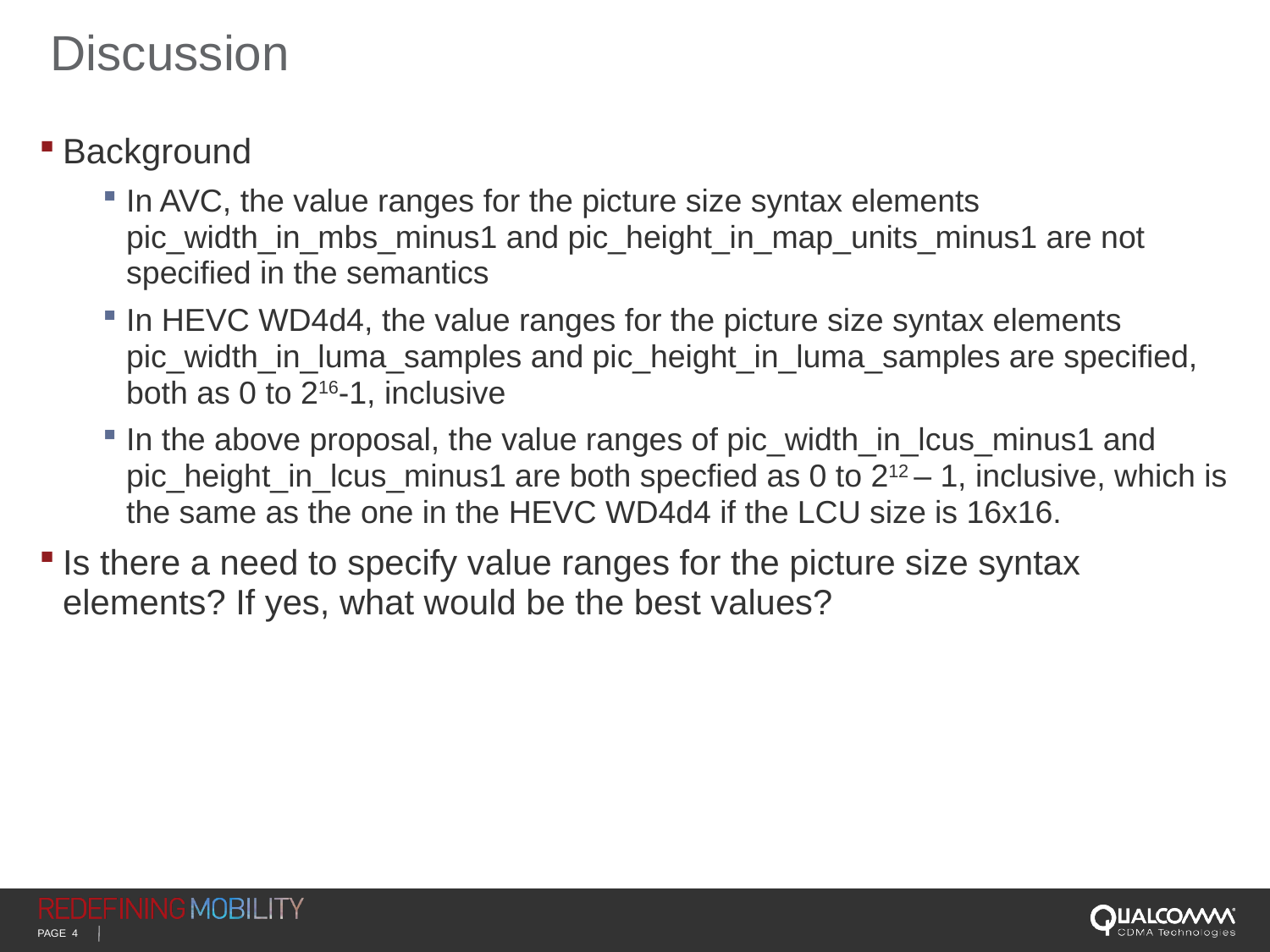

# Discussion
Background
In AVC, the value ranges for the picture size syntax elements pic_width_in_mbs_minus1 and pic_height_in_map_units_minus1 are not specified in the semantics
In HEVC WD4d4, the value ranges for the picture size syntax elements pic_width_in_luma_samples and pic_height_in_luma_samples are specified, both as 0 to 216-1, inclusive
In the above proposal, the value ranges of pic_width_in_lcus_minus1 and pic_height_in_lcus_minus1 are both specfied as 0 to 212 – 1, inclusive, which is the same as the one in the HEVC WD4d4 if the LCU size is 16x16.
Is there a need to specify value ranges for the picture size syntax elements? If yes, what would be the best values?